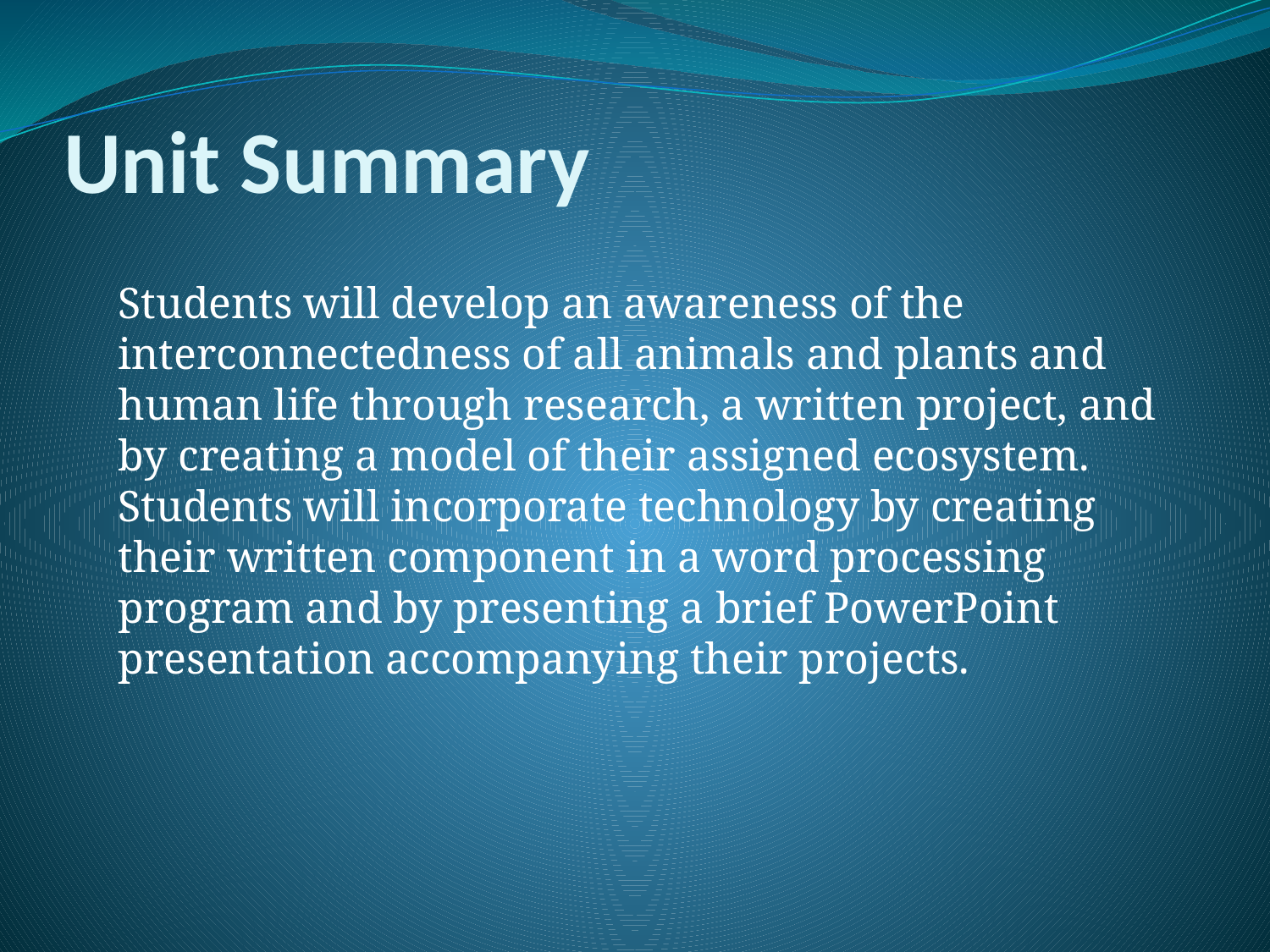

# Unit Summary
Students will develop an awareness of the interconnectedness of all animals and plants and human life through research, a written project, and by creating a model of their assigned ecosystem.  Students will incorporate technology by creating their written component in a word processing program and by presenting a brief PowerPoint presentation accompanying their projects.